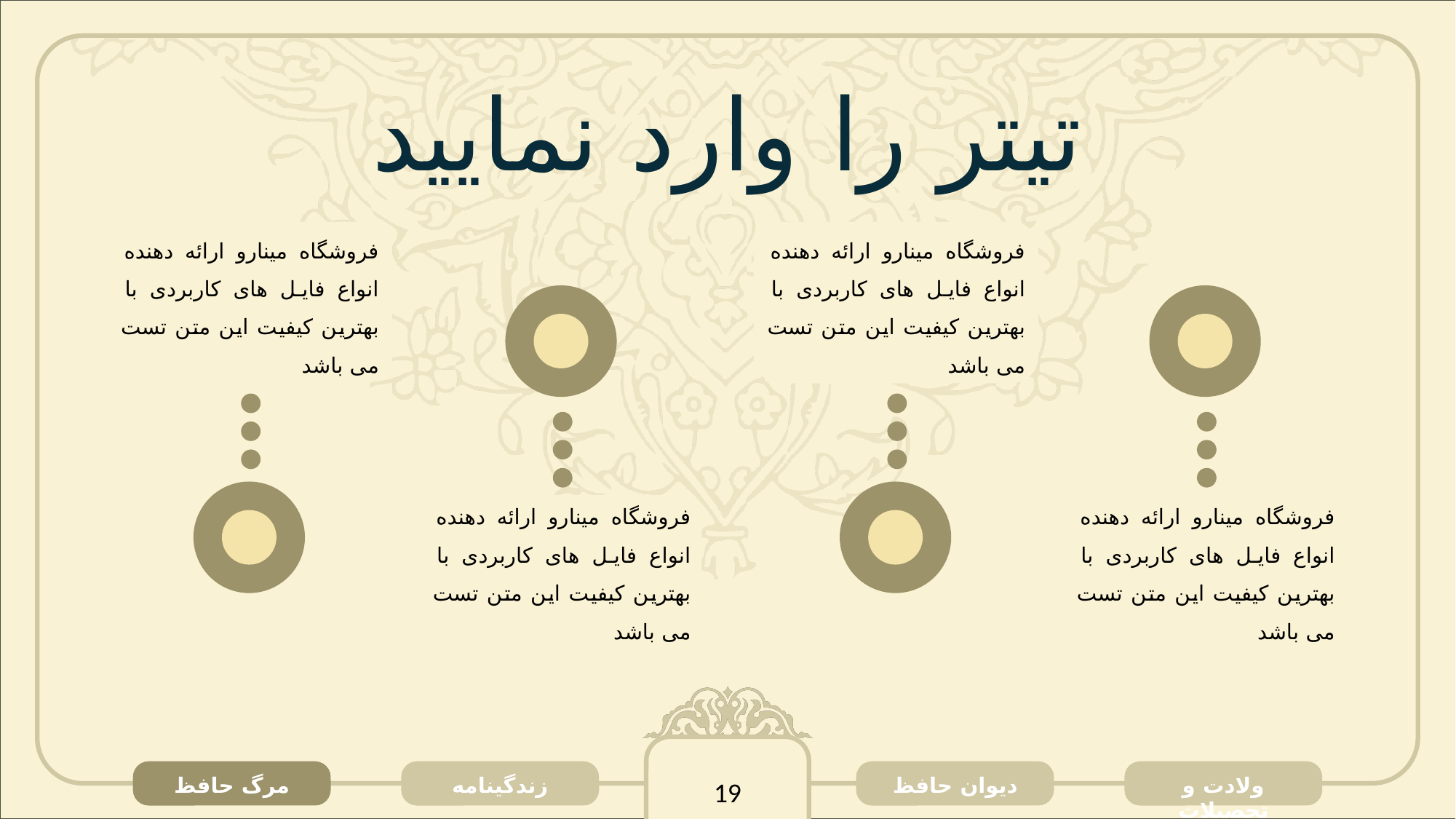

تیتر را وارد نمایید
فروشگاه مینارو ارائه دهنده انواع فایل های کاربردی با بهترین کیفیت این متن تست می باشد

فروشگاه مینارو ارائه دهنده انواع فایل های کاربردی با بهترین کیفیت این متن تست می باشد

فروشگاه مینارو ارائه دهنده انواع فایل های کاربردی با بهترین کیفیت این متن تست می باشد

فروشگاه مینارو ارائه دهنده انواع فایل های کاربردی با بهترین کیفیت این متن تست می باشد

19